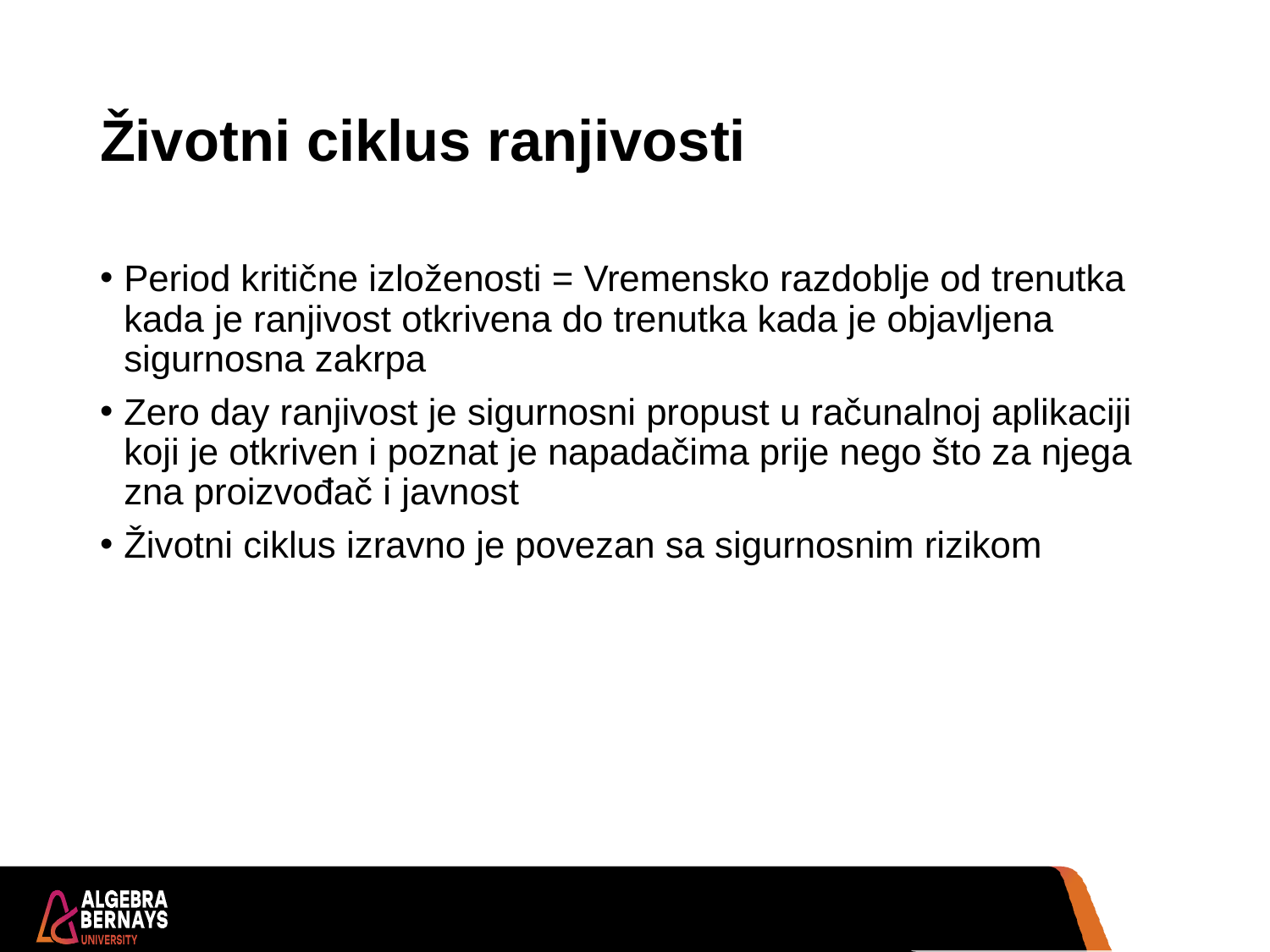

# Životni ciklus ranjivosti
Period kritične izloženosti = Vremensko razdoblje od trenutka kada je ranjivost otkrivena do trenutka kada je objavljena sigurnosna zakrpa
Zero day ranjivost je sigurnosni propust u računalnoj aplikaciji koji je otkriven i poznat je napadačima prije nego što za njega zna proizvođač i javnost
Životni ciklus izravno je povezan sa sigurnosnim rizikom